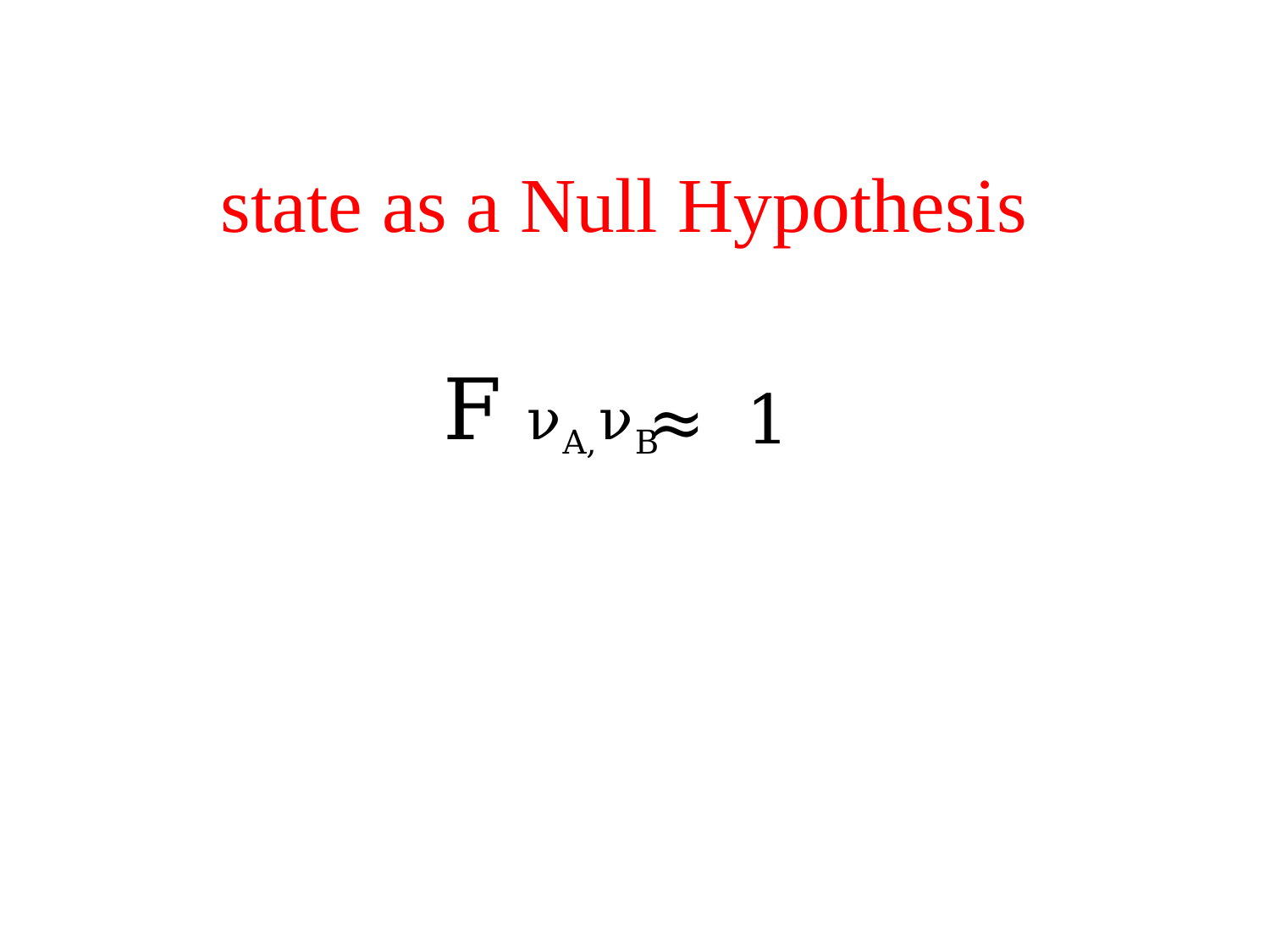

# state as a Null Hypothesis
F νA,νB
≈  1